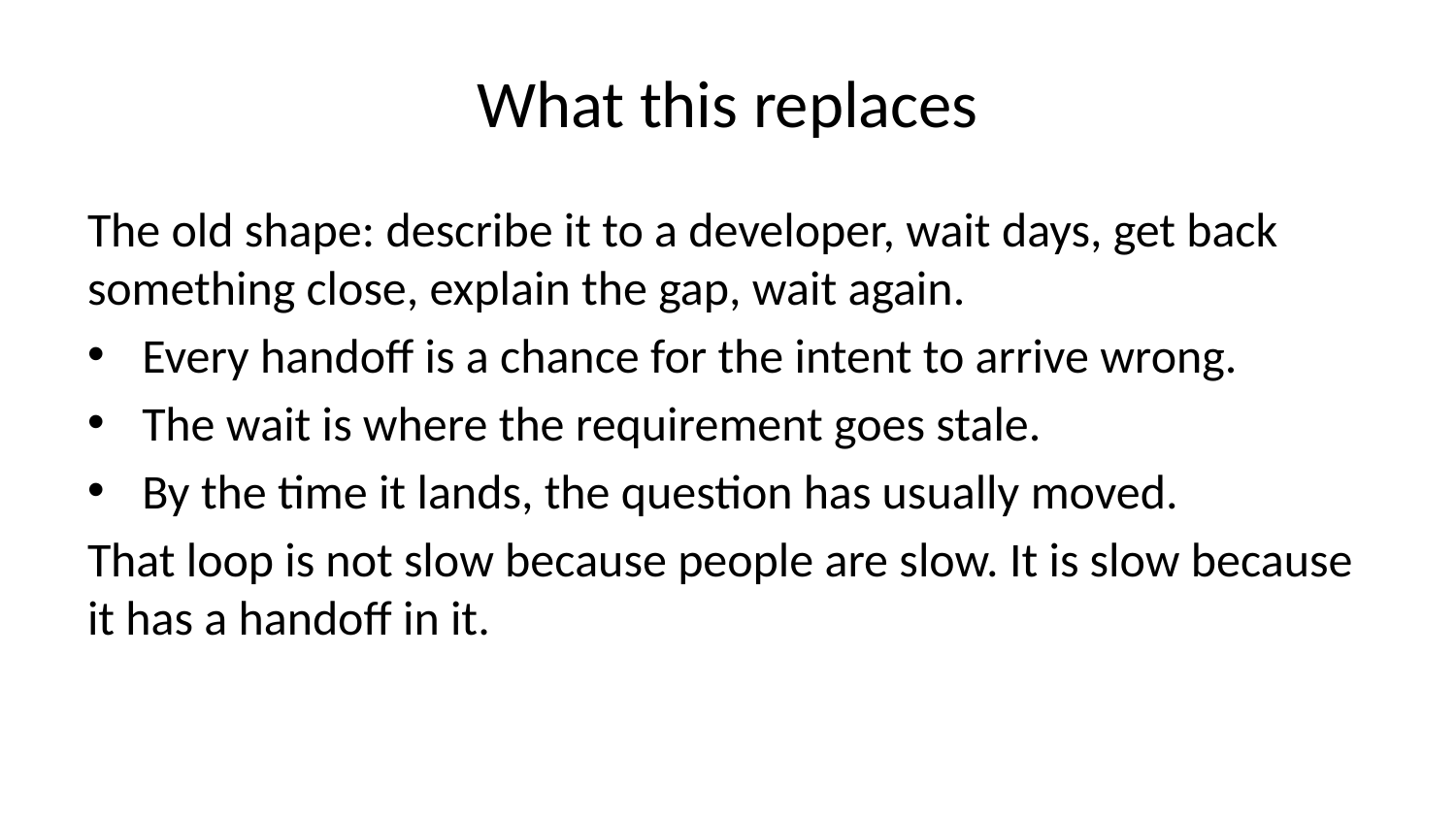

# What this replaces
The old shape: describe it to a developer, wait days, get back something close, explain the gap, wait again.
Every handoff is a chance for the intent to arrive wrong.
The wait is where the requirement goes stale.
By the time it lands, the question has usually moved.
That loop is not slow because people are slow. It is slow because it has a handoff in it.